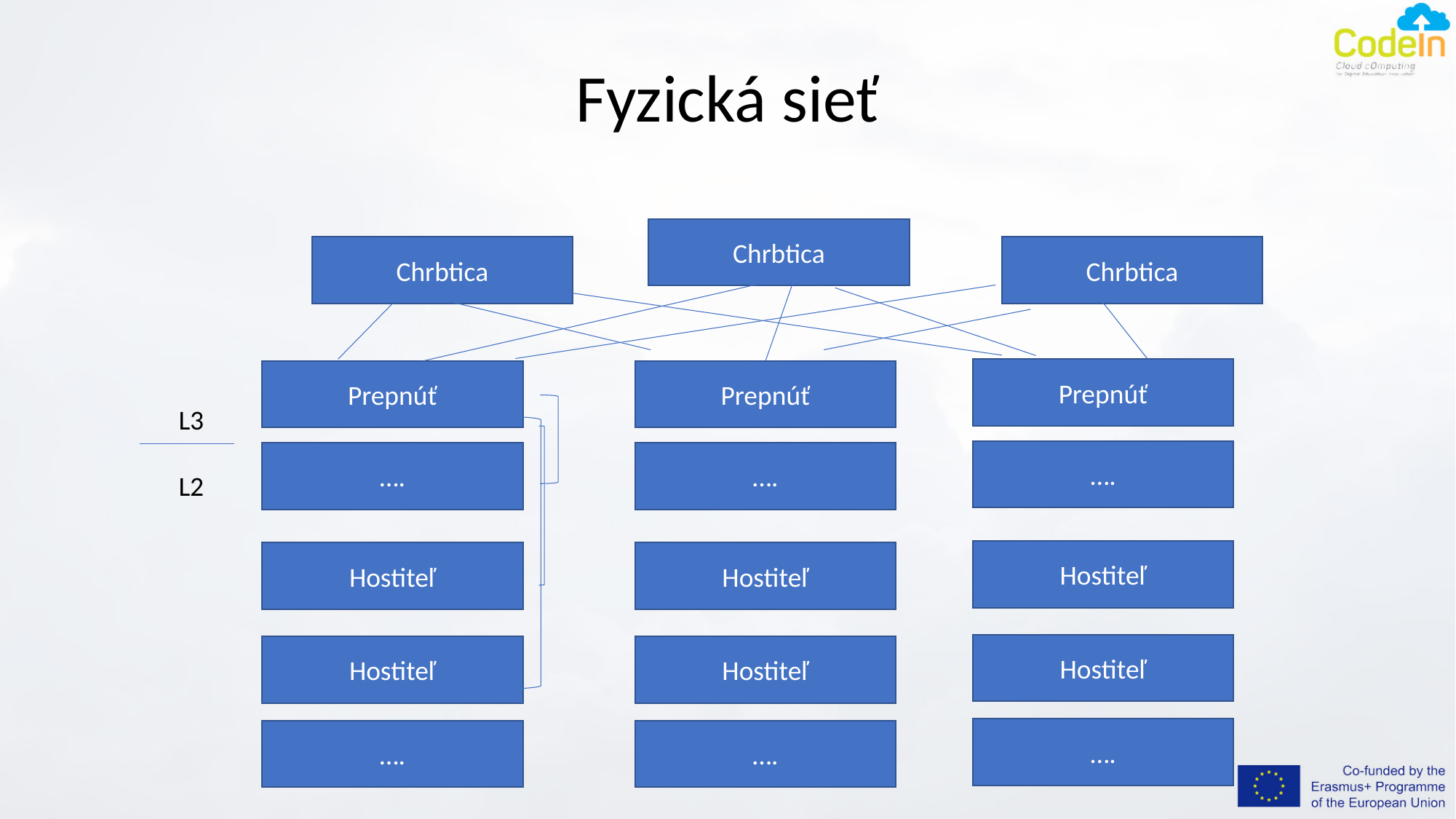

# Fyzická sieť
Chrbtica
Chrbtica
Chrbtica
Prepnúť
Prepnúť
Prepnúť
L3

….
….
….
L2
Hostiteľ
Hostiteľ
Hostiteľ
Hostiteľ
Hostiteľ
Hostiteľ
….
….
….